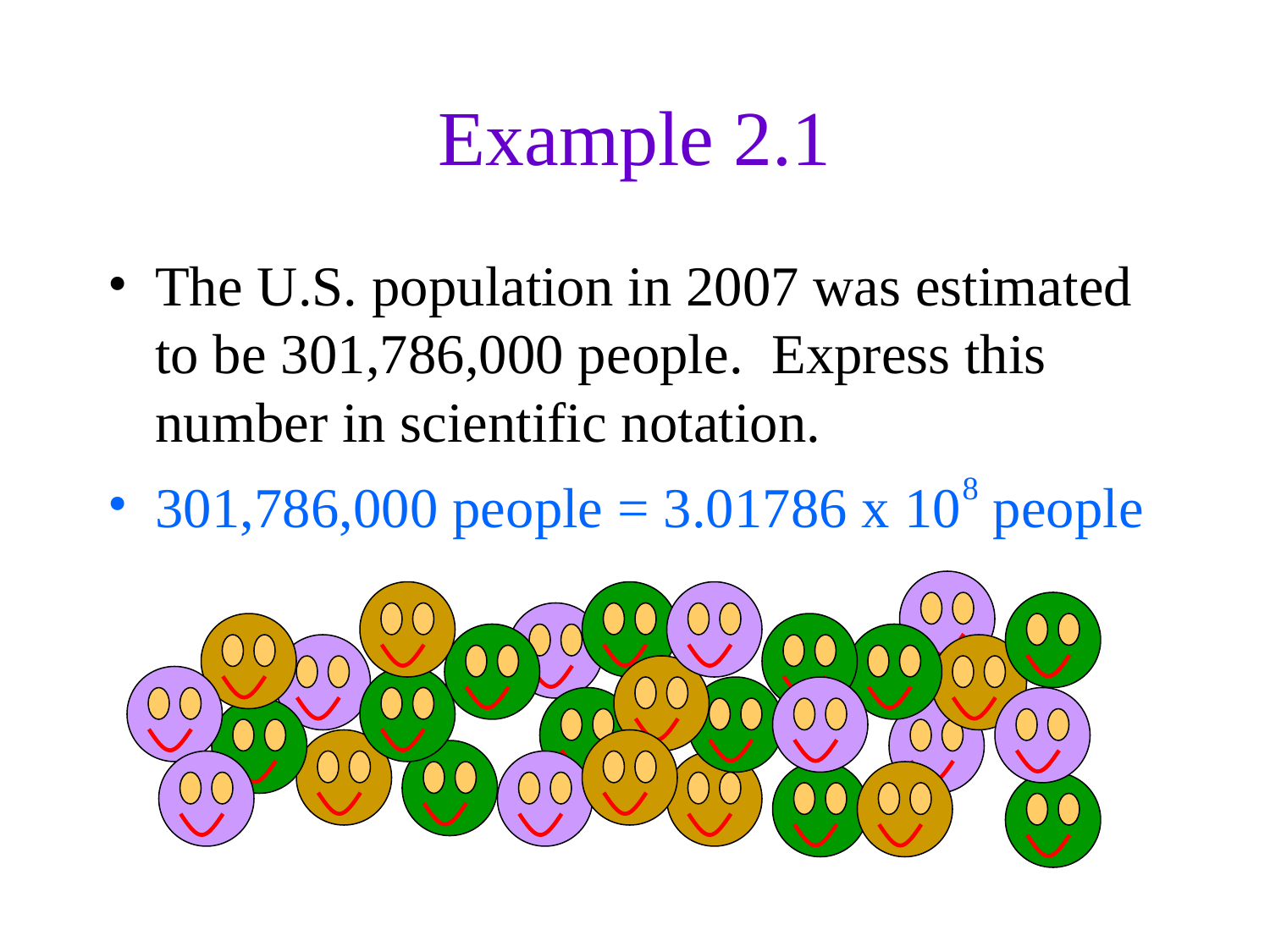

Example 2.1
The U.S. population in 2007 was estimated to be 301,786,000 people.  Express this number in scientific notation.
301,786,000 people = 3.01786 x 108 people